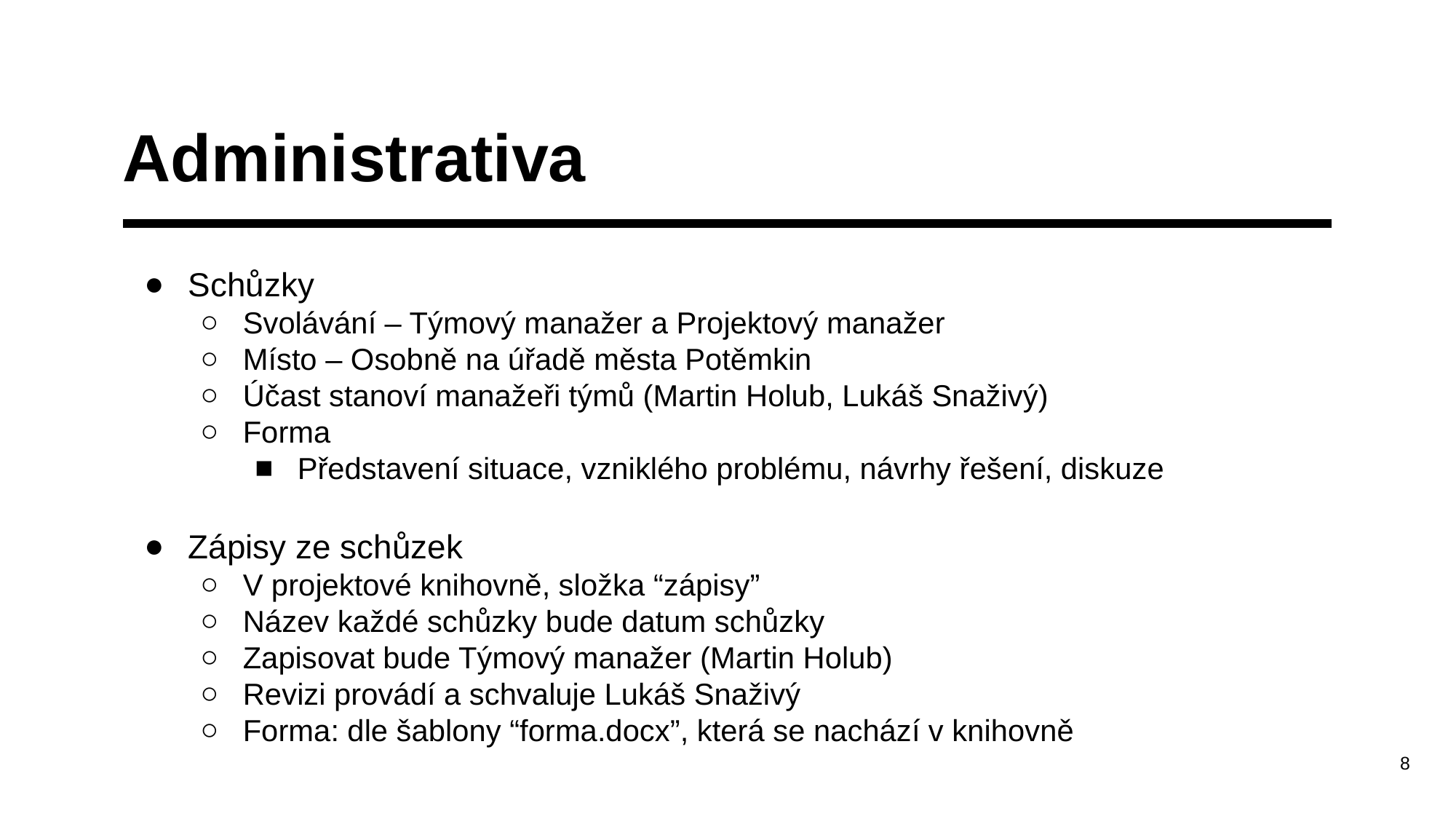

# Administrativa
Schůzky
Svolávání – Týmový manažer a Projektový manažer
Místo – Osobně na úřadě města Potěmkin
Účast stanoví manažeři týmů (Martin Holub, Lukáš Snaživý)
Forma
Představení situace, vzniklého problému, návrhy řešení, diskuze

Zápisy ze schůzek
V projektové knihovně, složka “zápisy”
Název každé schůzky bude datum schůzky
Zapisovat bude Týmový manažer (Martin Holub)
Revizi provádí a schvaluje Lukáš Snaživý
Forma: dle šablony “forma.docx”, která se nachází v knihovně
8